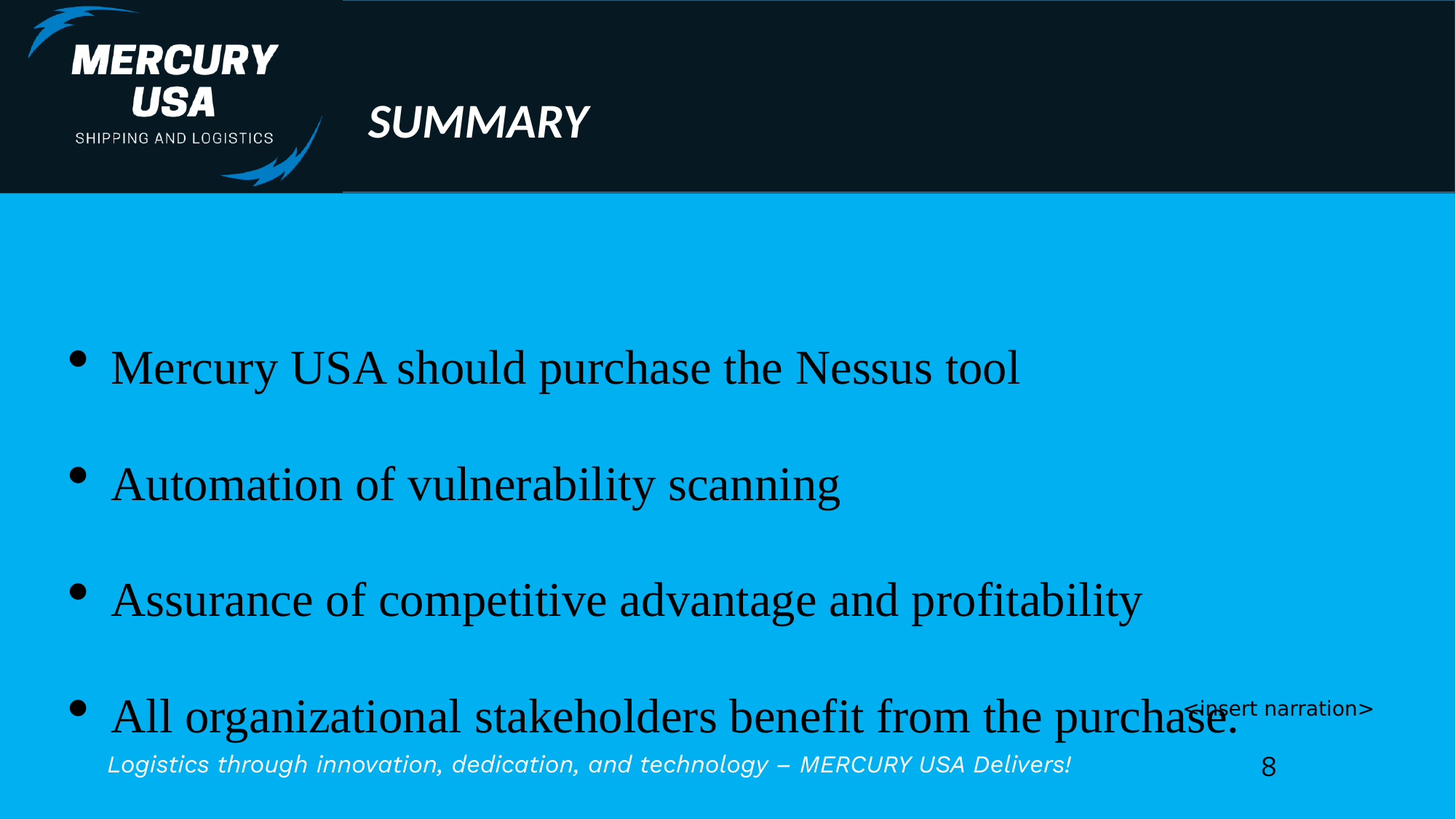

SUMMARY

Mercury USA should purchase the Nessus tool
Automation of vulnerability scanning
Assurance of competitive advantage and profitability
All organizational stakeholders benefit from the purchase.
<insert narration>
Logistics through innovation, dedication, and technology – MERCURY USA Delivers!
8